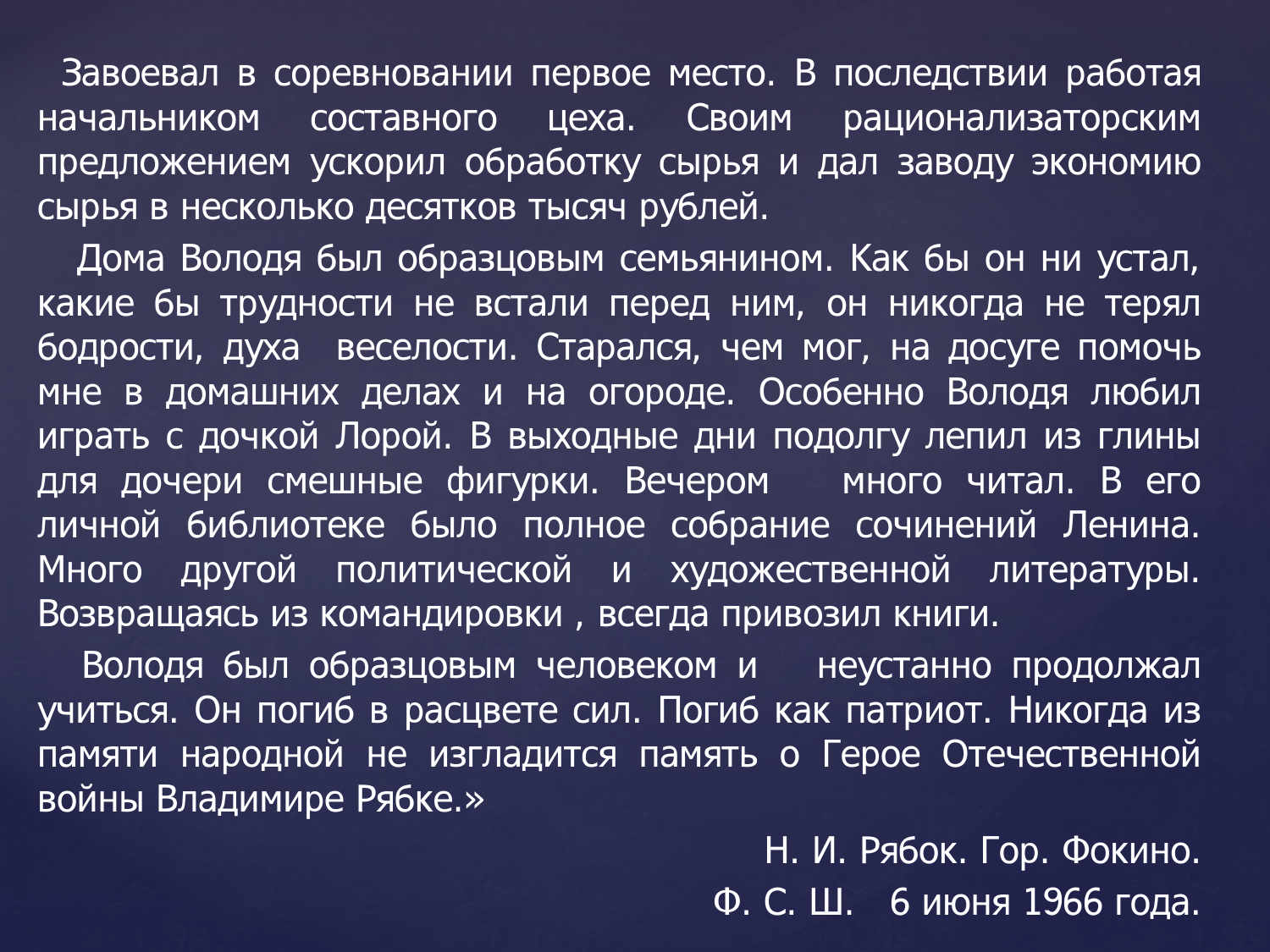

Завоевал в соревновании первое место. В последствии работая начальником составного цеха. Своим рационализаторским предложением ускорил обработку сырья и дал заводу экономию сырья в несколько десятков тысяч рублей.
 Дома Володя был образцовым семьянином. Как бы он ни устал, какие бы трудности не встали перед ним, он никогда не терял бодрости, духа  веселости. Старался, чем мог, на досуге помочь мне в домашних делах и на огороде. Особенно Володя любил играть с дочкой Лорой. В выходные дни подолгу лепил из глины для дочери смешные фигурки. Вечером   много читал. В его личной библиотеке было полное собрание сочинений Ленина. Много другой политической и художественной литературы. Возвращаясь из командировки , всегда привозил книги.
 Володя был образцовым человеком и   неустанно продолжал учиться. Он погиб в расцвете сил. Погиб как патриот. Никогда из памяти народной не изгладится память о Герое Отечественной войны Владимире Рябке.»
                 Н. И. Рябок. Гор. Фокино.
                 Ф. С. Ш.   6 июня 1966 года.
#